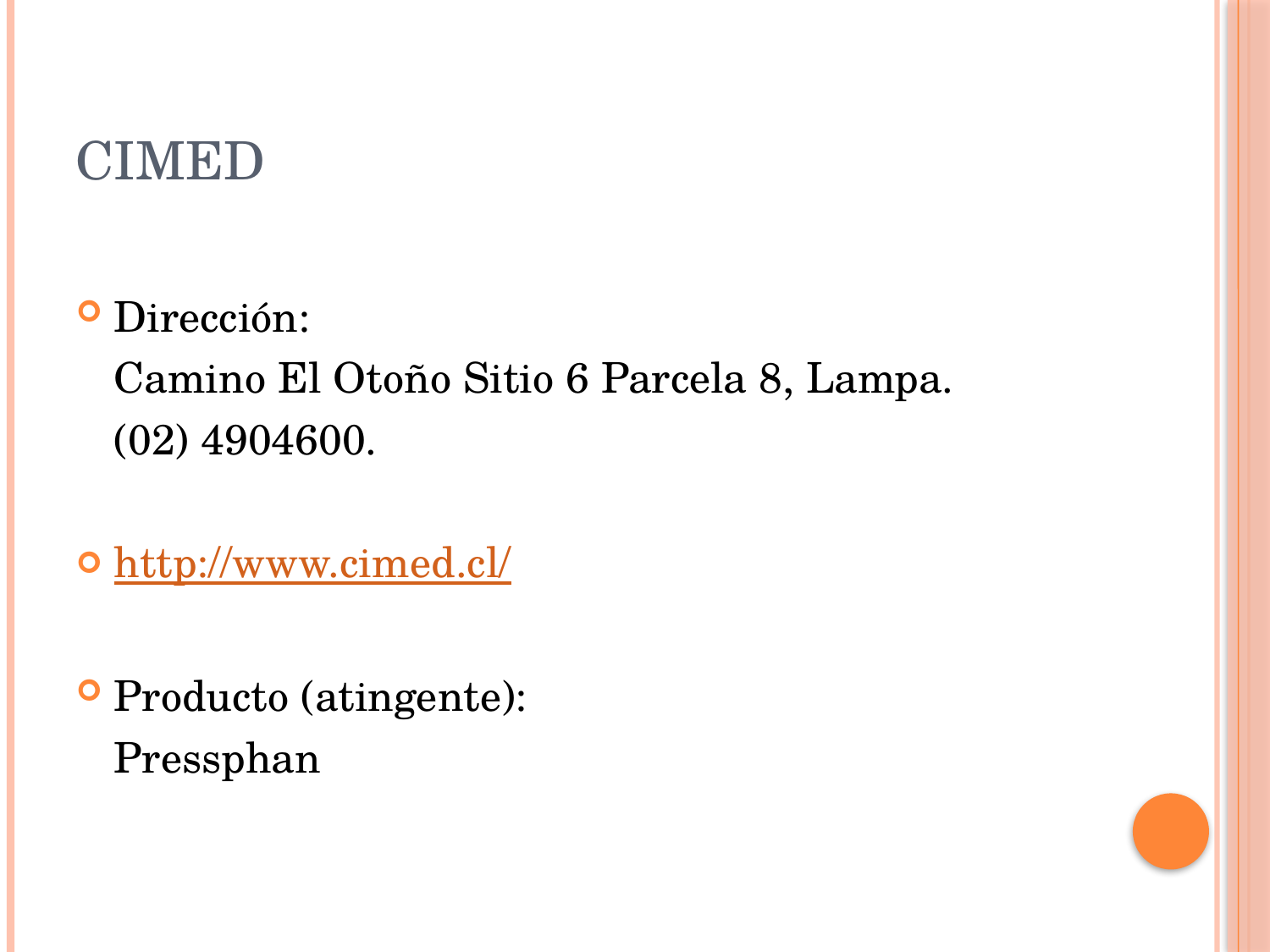

# CIMED

Dirección:
	Camino El Otoño Sitio 6 Parcela 8, Lampa.
	(02) 4904600.

http://www.cimed.cl/

Producto (atingente):
	Pressphan